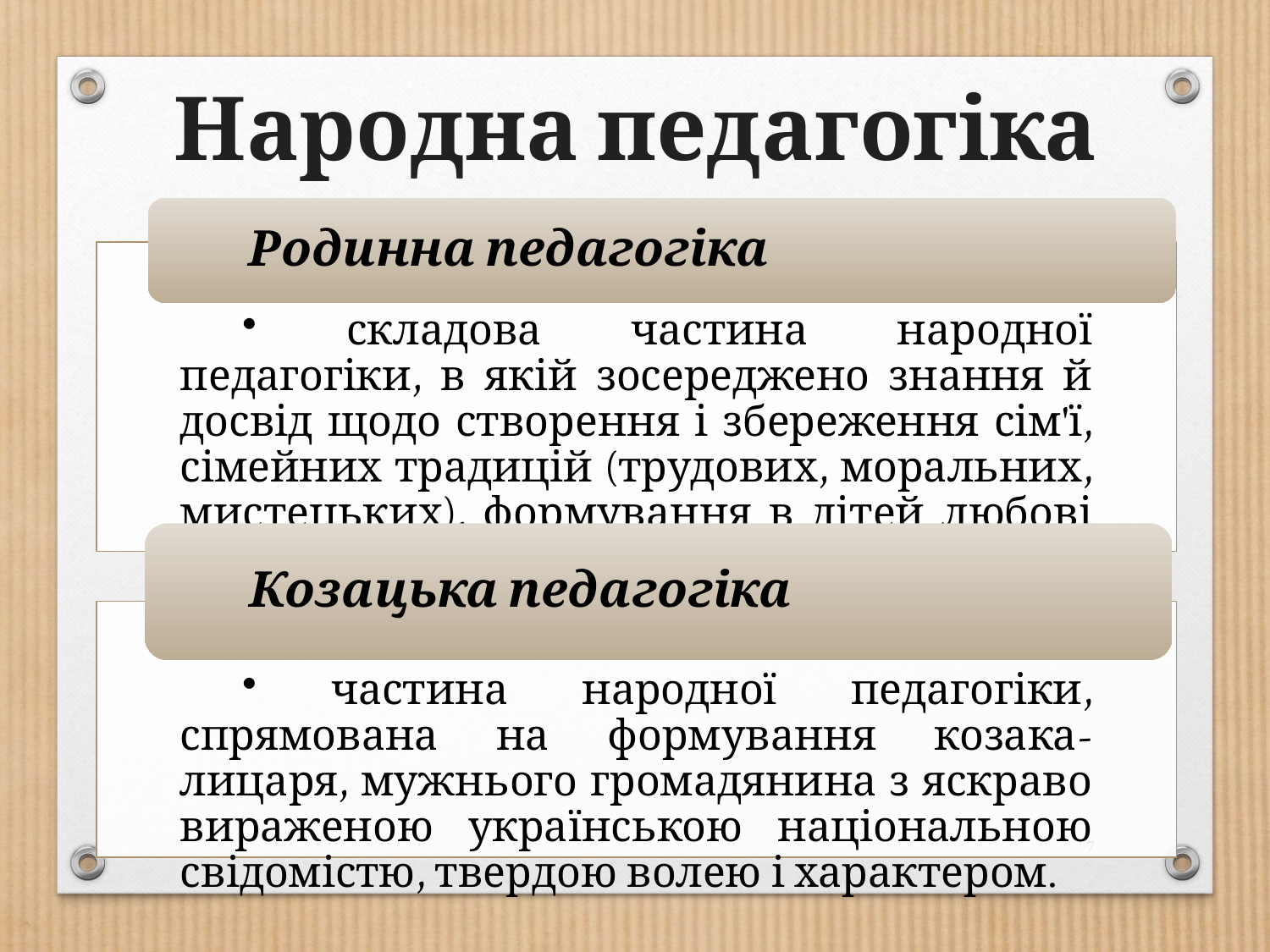

Народна педагогіка
 складова частина народної педагогіки, в якій зосереджено знання й досвід щодо створення і збереження сім'ї, сімейних традицій (трудових, моральних, мистецьких), формування в дітей любові та поваги до рідних та близьких.
Родинна педагогіка
 частина народної педагогіки, спрямована на формування козака-лицаря, мужнього громадянина з яскраво вираженою українською національною свідомістю, твердою волею і характером.
Козацька педагогіка
7